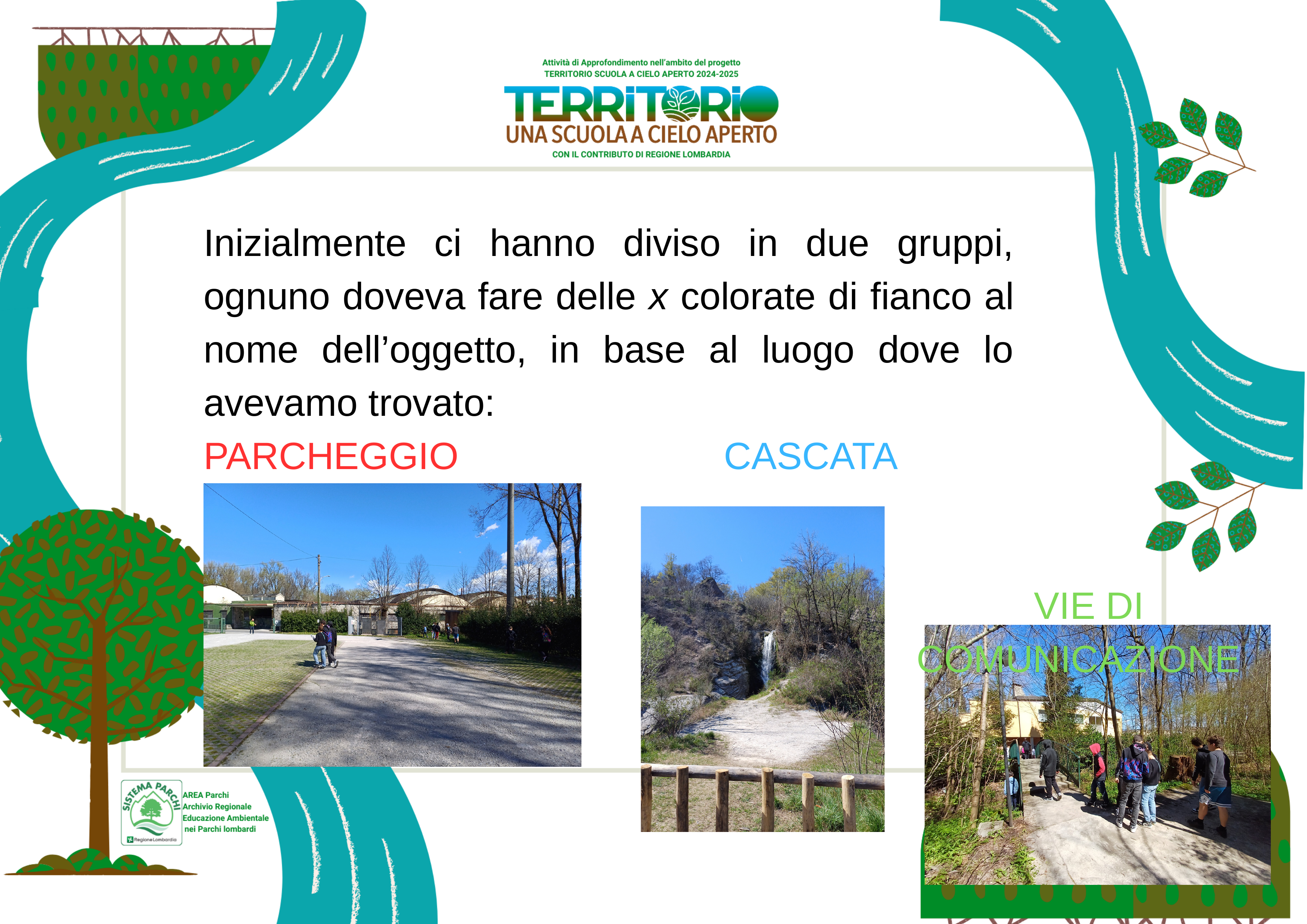

Inizialmente ci hanno diviso in due gruppi, ognuno doveva fare delle x colorate di fianco al nome dell’oggetto, in base al luogo dove lo avevamo trovato:
PARCHEGGIO                         CASCATA

 VIE DI COMUNICAZIONE